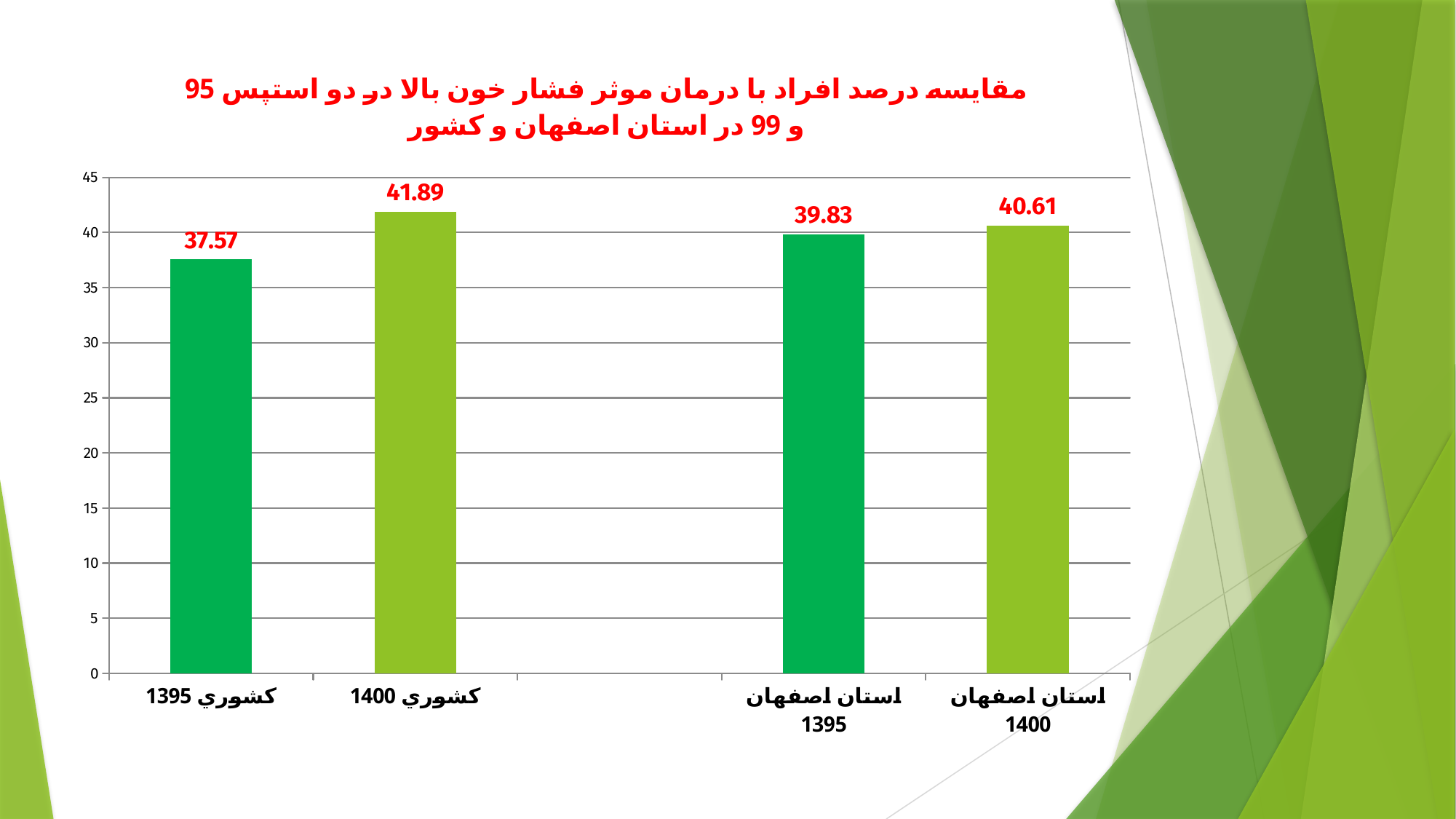

### Chart:

| Category | مقايسه درصد افراد با درمان موثر فشار خون بالا در دو استپس 95 و 99 در استان اصفهان و کشور |
|---|---|
| کشوري 1395 | 37.57 |
| کشوري 1400 | 41.89 |
|  | None |
| استان اصفهان 1395 | 39.83 |
| استان اصفهان 1400 | 40.61 |